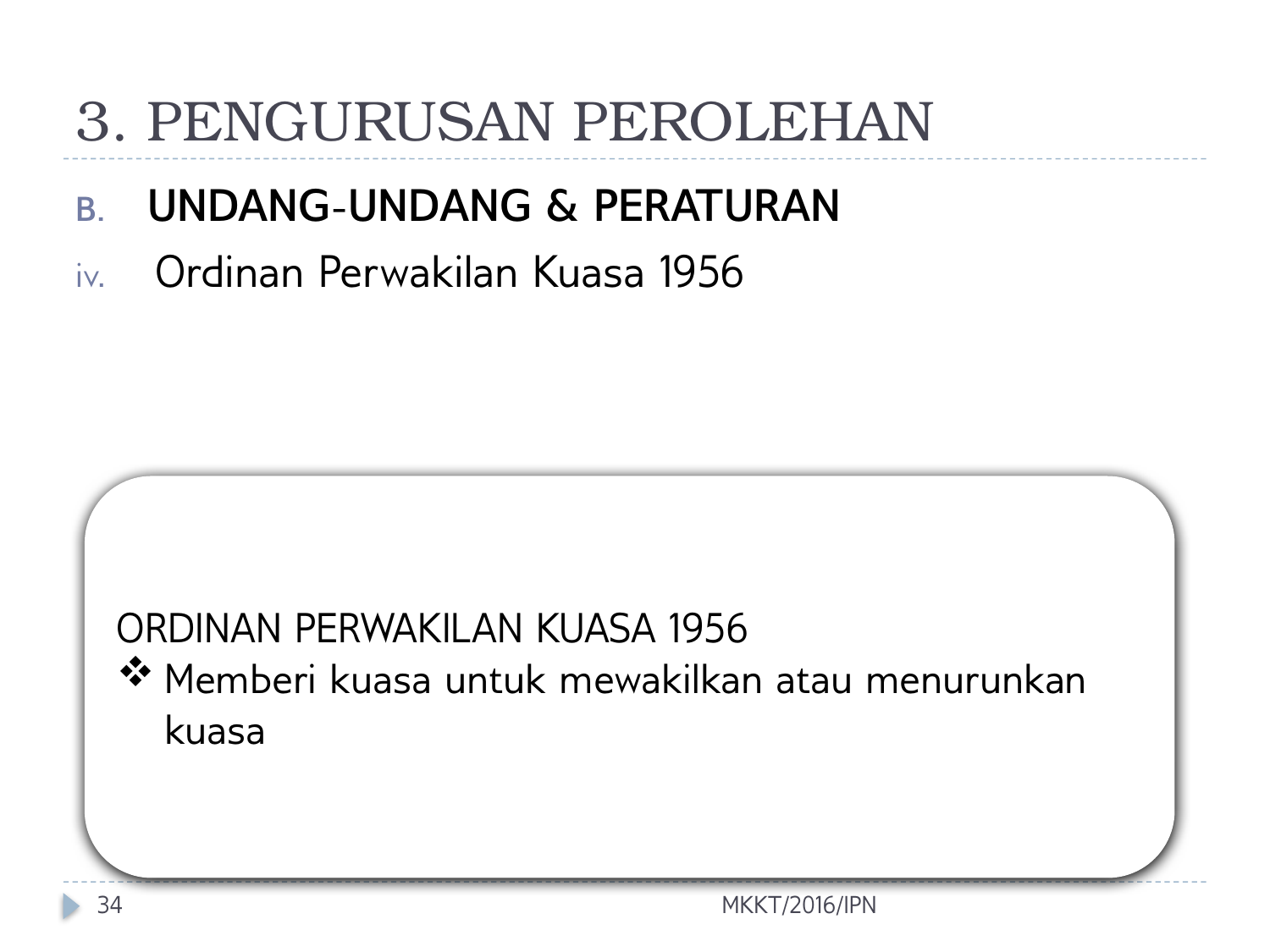

# 3. PENGURUSAN PEROLEHAN
UNDANG-UNDANG & PERATURAN
Ordinan Perwakilan Kuasa 1956
ORDINAN PERWAKILAN KUASA 1956
Memberi kuasa untuk mewakilkan atau menurunkan kuasa
34
MKKT/2016/IPN